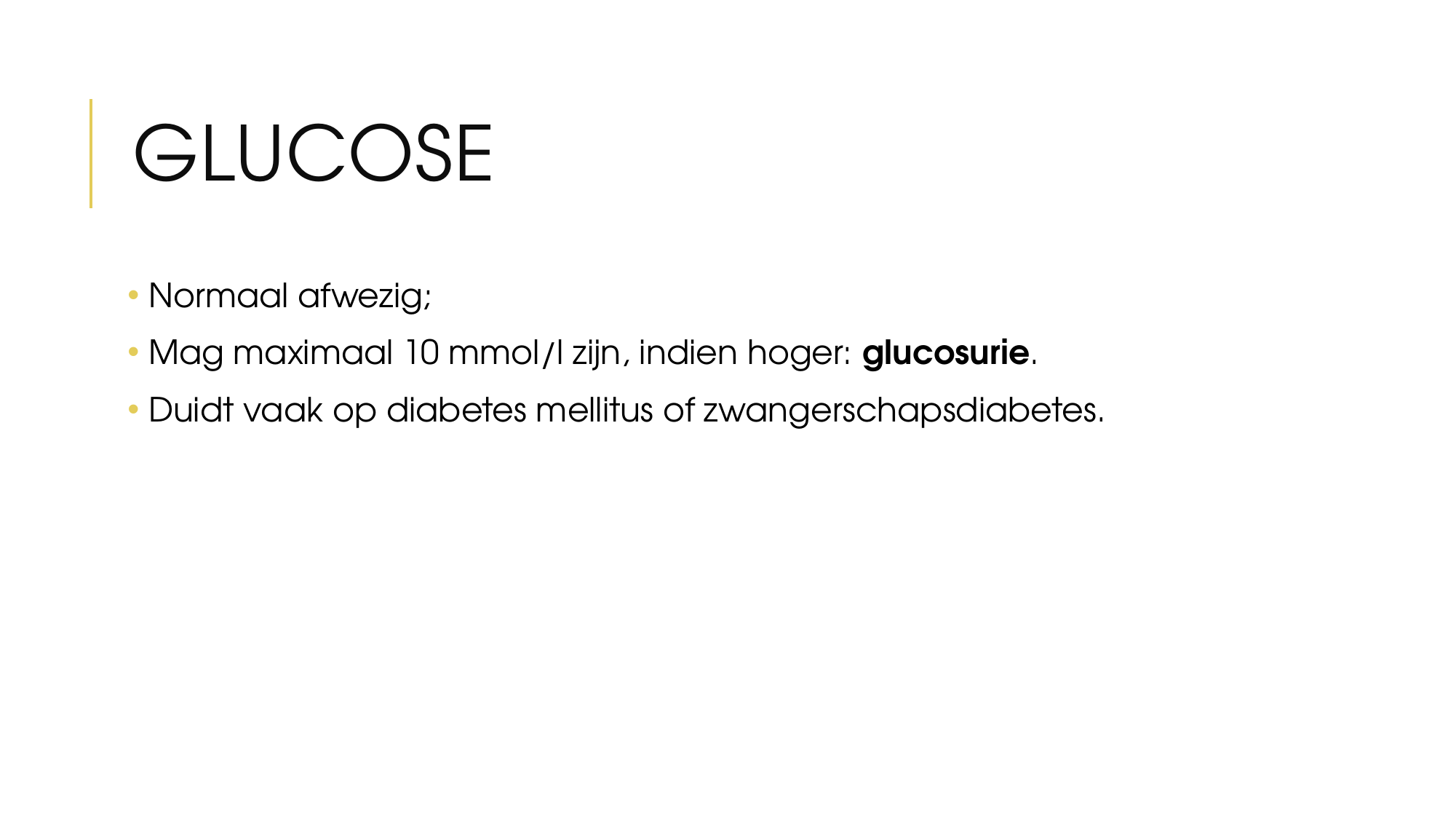

# glucose
 Normaal afwezig;
 Mag maximaal 10 mmol/l zijn, indien hoger: glucosurie.
 Duidt vaak op diabetes mellitus of zwangerschapsdiabetes.